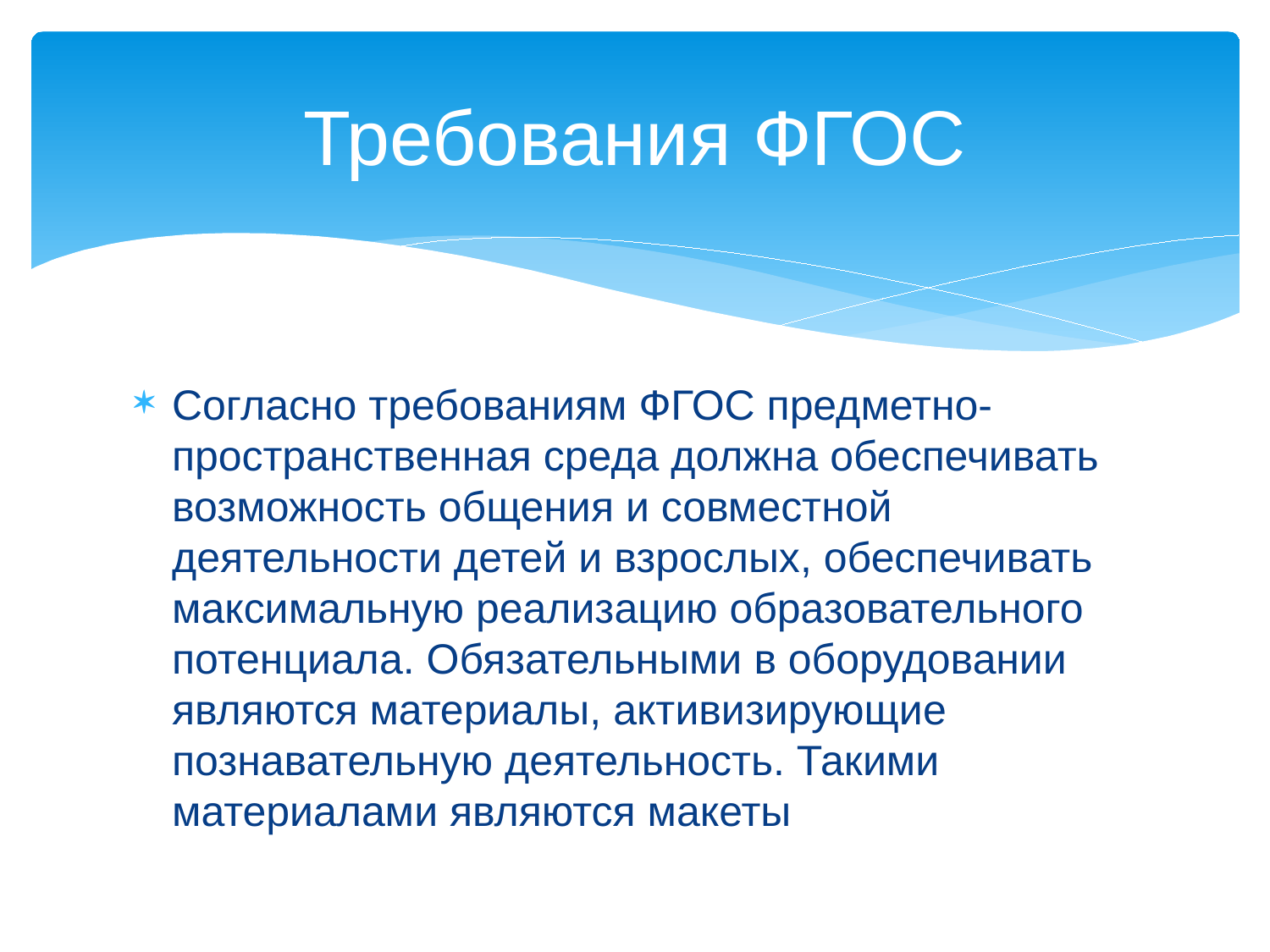

# Требования ФГОС
Согласно требованиям ФГОС предметно-пространственная среда должна обеспечивать возможность общения и совместной деятельности детей и взрослых, обеспечивать максимальную реализацию образовательного потенциала. Обязательными в оборудовании являются материалы, активизирующие познавательную деятельность. Такими материалами являются макеты